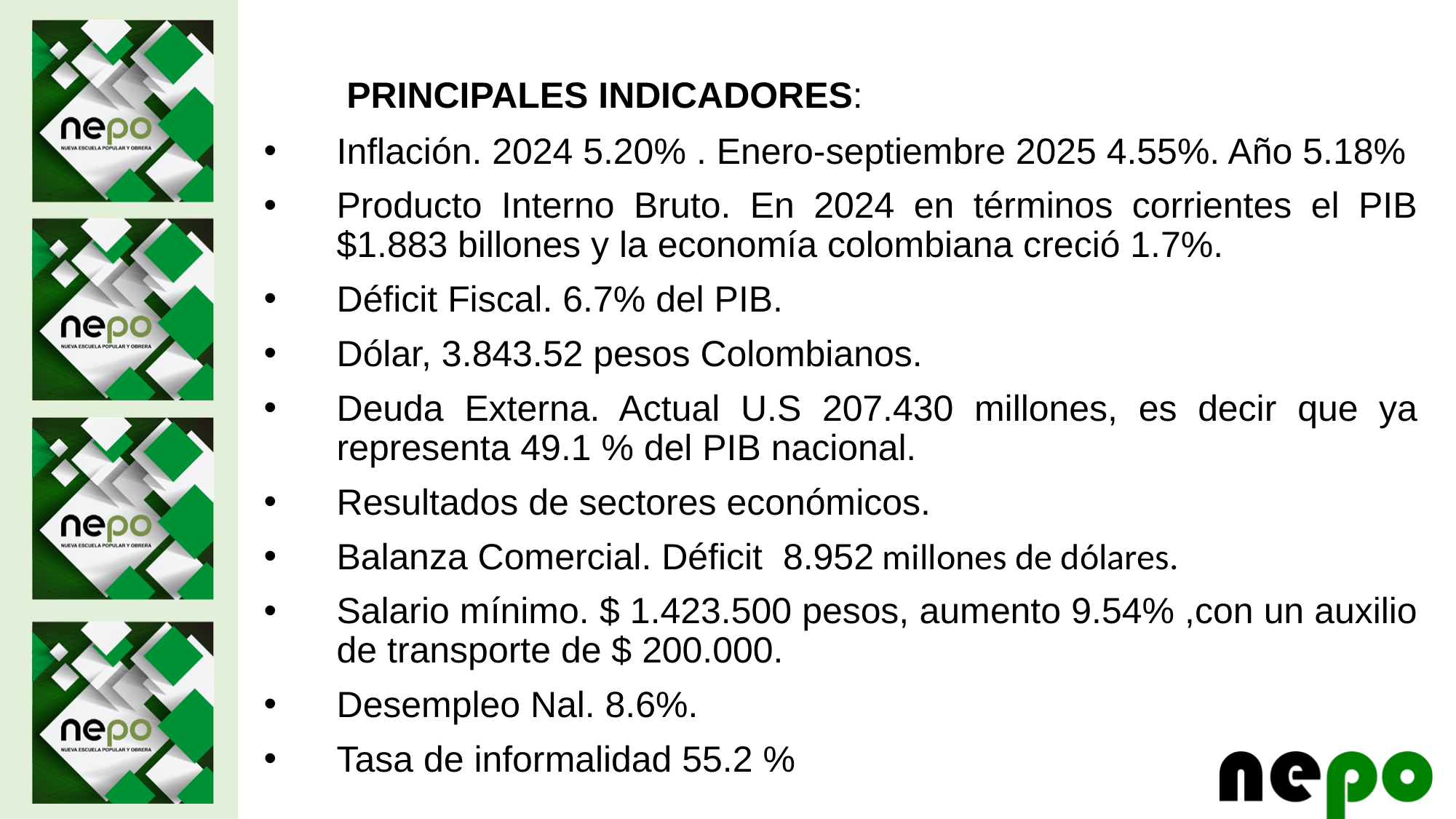

PRINCIPALES INDICADORES:
Inflación. 2024 5.20% . Enero-septiembre 2025 4.55%. Año 5.18%
Producto Interno Bruto. En 2024 en términos corrientes el PIB $1.883 billones y la economía colombiana creció 1.7%.
Déficit Fiscal. 6.7% del PIB.
Dólar, 3.843.52 pesos Colombianos.
Deuda Externa. Actual U.S 207.430 millones, es decir que ya representa 49.1 % del PIB nacional.
Resultados de sectores económicos.
Balanza Comercial. Déficit  8.952 millones de dólares.
Salario mínimo. $ 1.423.500 pesos, aumento 9.54% ,con un auxilio de transporte de $ 200.000.
Desempleo Nal. 8.6%.
Tasa de informalidad 55.2 %